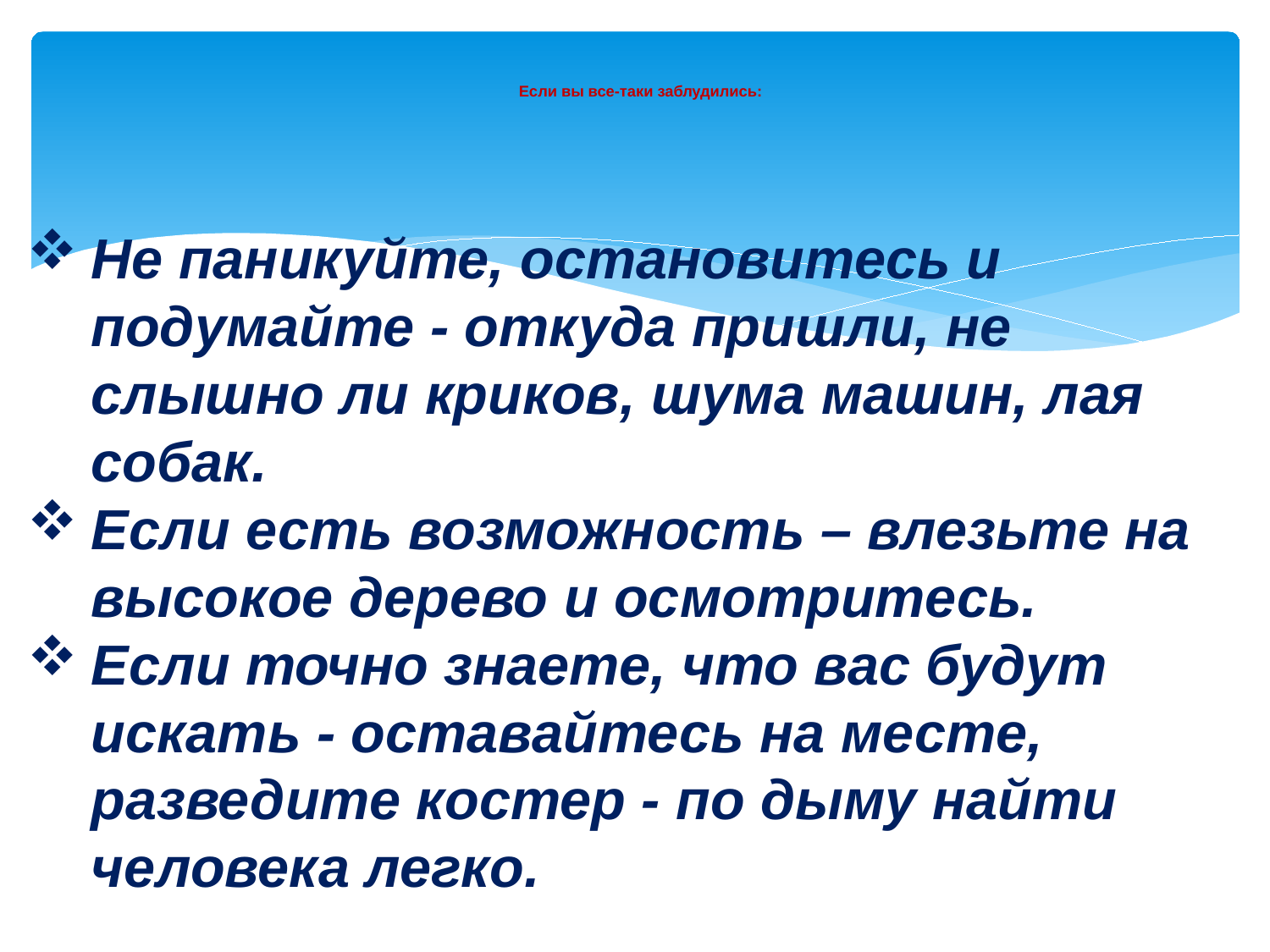

# Если вы все-таки заблудились:
Не паникуйте, остановитесь и подумайте - откуда пришли, не слышно ли криков, шума машин, лая собак.
Если есть возможность – влезьте на высокое дерево и осмотритесь.
Если точно знаете, что вас будут искать - оставайтесь на месте, разведите костер - по дыму найти человека легко.